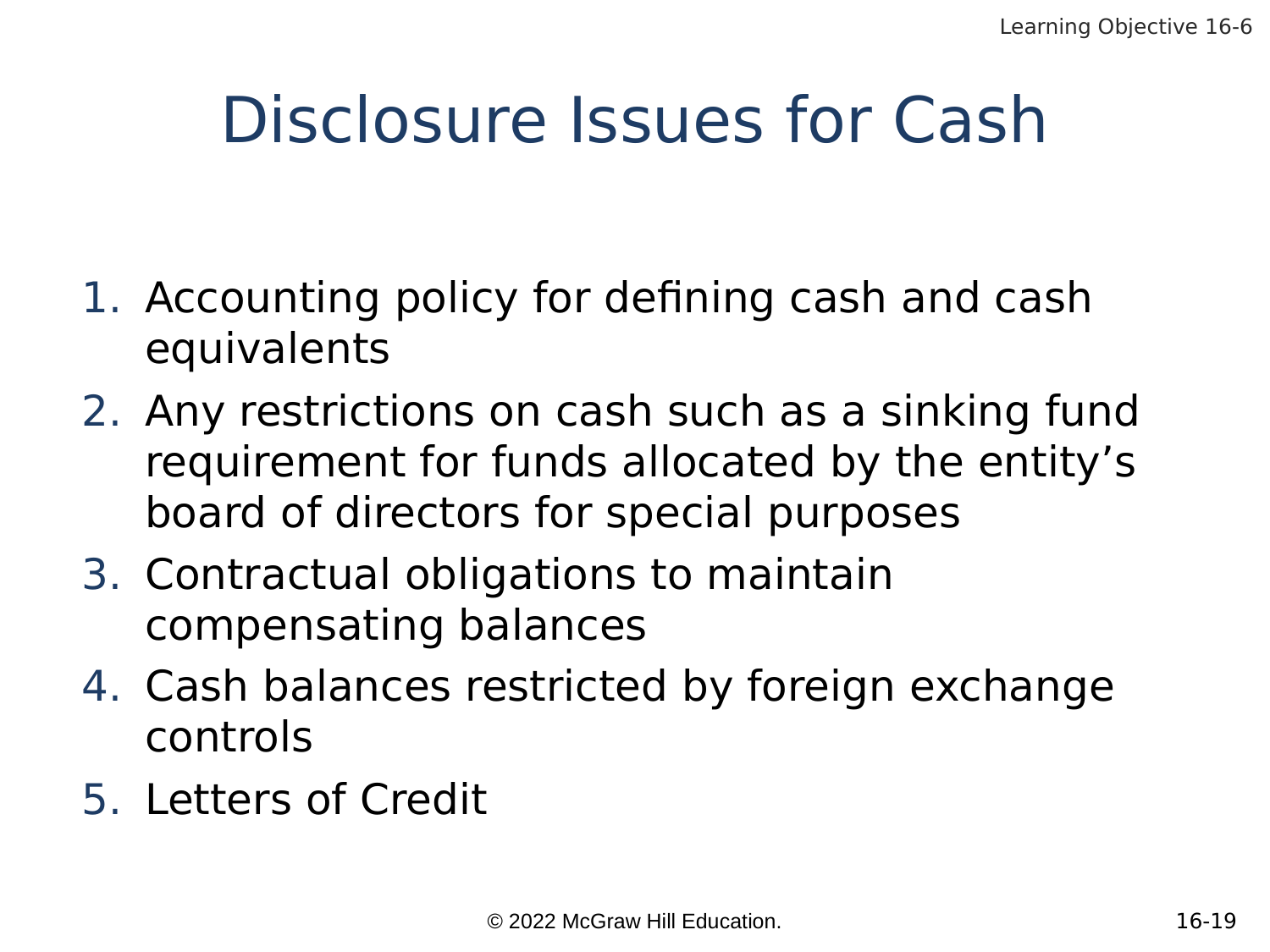

Learning Objective 16-6
# Disclosure Issues for Cash
Accounting policy for defining cash and cash equivalents
Any restrictions on cash such as a sinking fund requirement for funds allocated by the entity’s board of directors for special purposes
Contractual obligations to maintain compensating balances
Cash balances restricted by foreign exchange controls
Letters of Credit